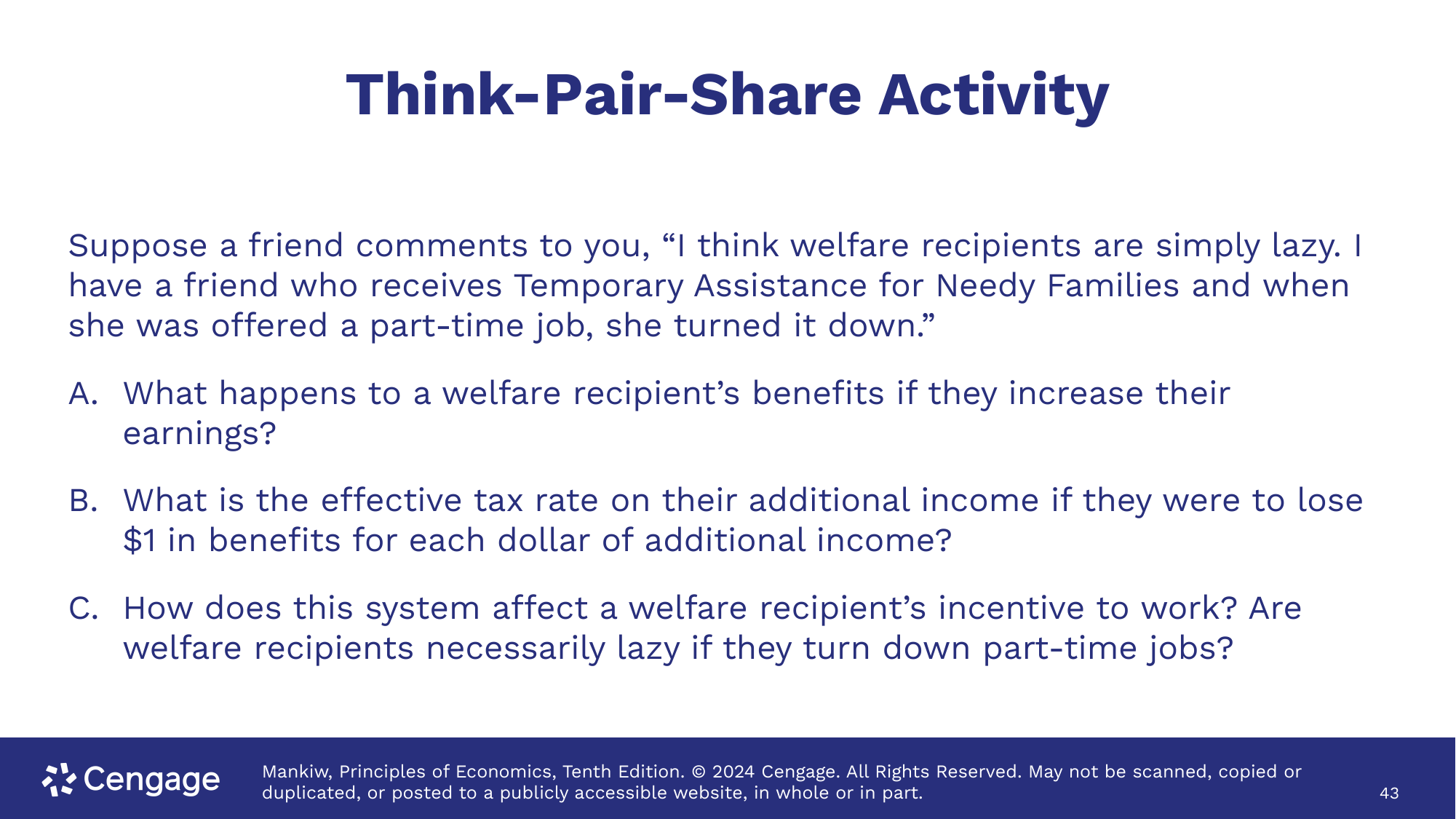

# Think-Pair-Share Activity
Suppose a friend comments to you, “I think welfare recipients are simply lazy. I have a friend who receives Temporary Assistance for Needy Families and when she was offered a part-time job, she turned it down.”
What happens to a welfare recipient’s benefits if they increase their earnings?
What is the effective tax rate on their additional income if they were to lose $1 in benefits for each dollar of additional income?
How does this system affect a welfare recipient’s incentive to work? Are welfare recipients necessarily lazy if they turn down part-time jobs?